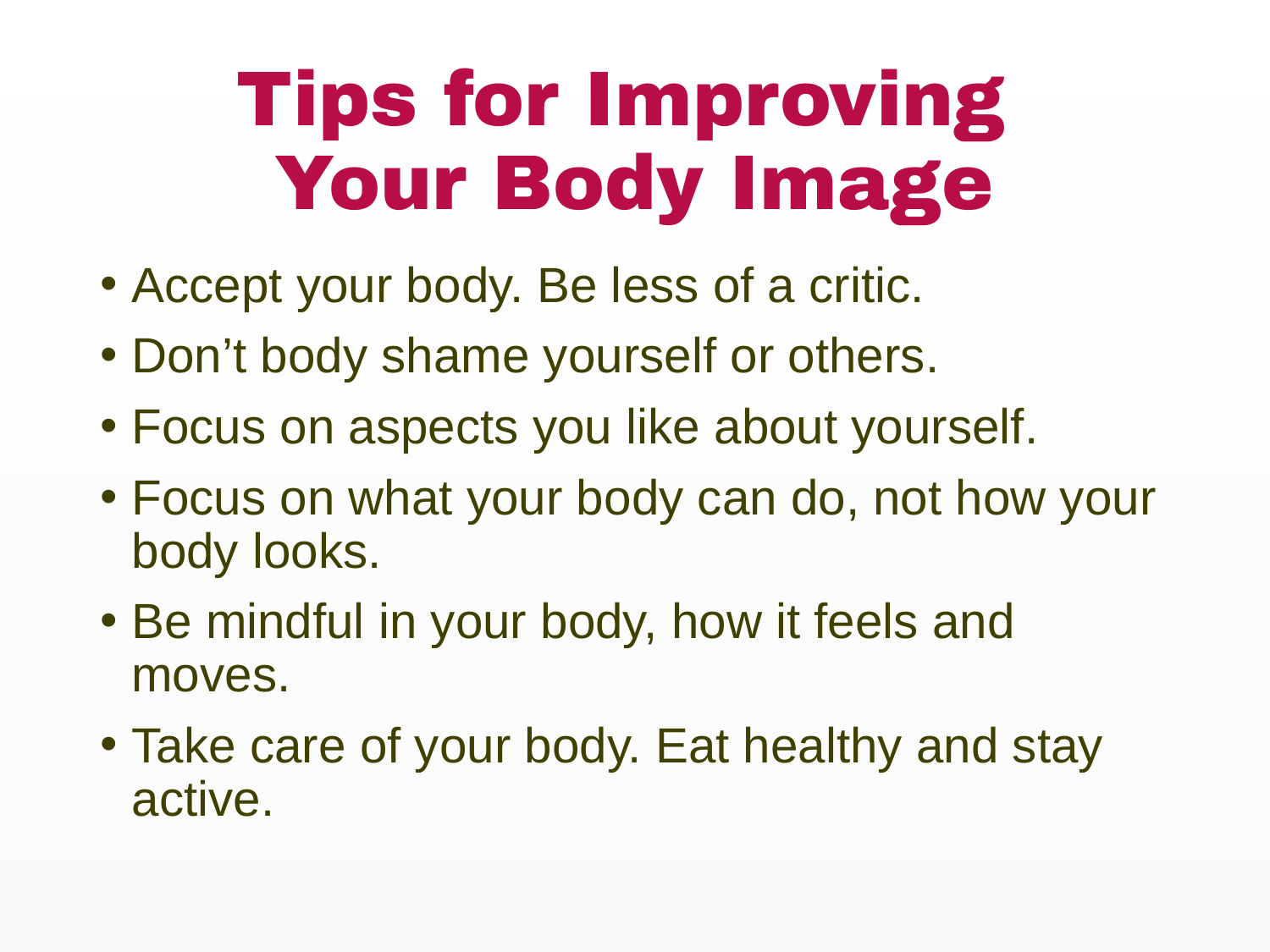

# Tips for Improving Your Body Image
Accept your body. Be less of a critic.
Don’t body shame yourself or others.
Focus on aspects you like about yourself.
Focus on what your body can do, not how your body looks.
Be mindful in your body, how it feels and moves.
Take care of your body. Eat healthy and stay active.